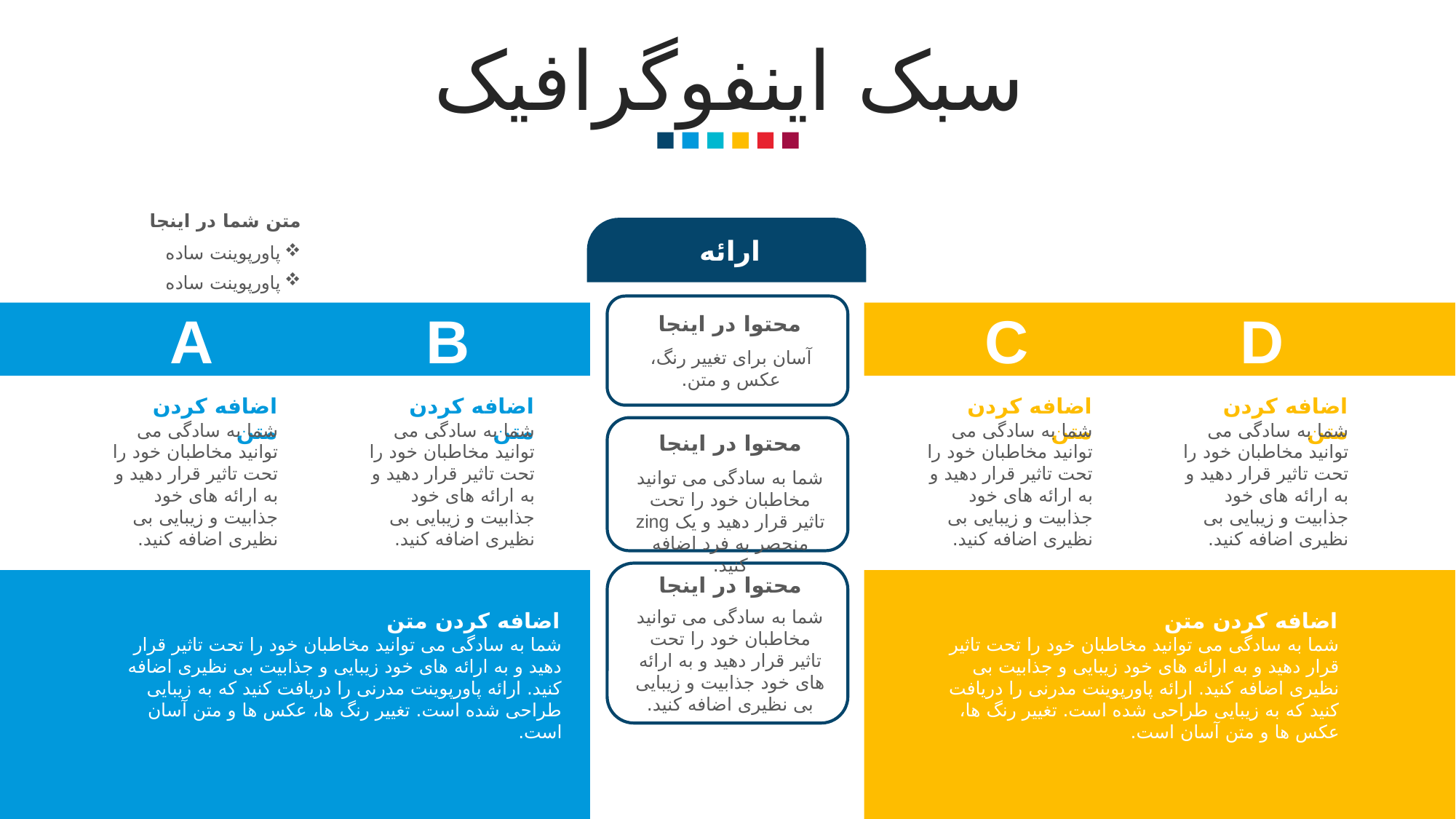

سبک اینفوگرافیک
متن شما در اینجا
پاورپوینت ساده
پاورپوینت ساده

ارائه

A
B
C
D

محتوا در اینجا
آسان برای تغییر رنگ، عکس و متن.
اضافه کردن متن
شما به سادگی می توانید مخاطبان خود را تحت تاثیر قرار دهید و به ارائه های خود جذابیت و زیبایی بی نظیری اضافه کنید.
اضافه کردن متن
شما به سادگی می توانید مخاطبان خود را تحت تاثیر قرار دهید و به ارائه های خود جذابیت و زیبایی بی نظیری اضافه کنید.
اضافه کردن متن
شما به سادگی می توانید مخاطبان خود را تحت تاثیر قرار دهید و به ارائه های خود جذابیت و زیبایی بی نظیری اضافه کنید.
اضافه کردن متن
شما به سادگی می توانید مخاطبان خود را تحت تاثیر قرار دهید و به ارائه های خود جذابیت و زیبایی بی نظیری اضافه کنید.

محتوا در اینجا
شما به سادگی می توانید مخاطبان خود را تحت تاثیر قرار دهید و یک zing منحصر به فرد اضافه کنید.

محتوا در اینجا
شما به سادگی می توانید مخاطبان خود را تحت تاثیر قرار دهید و به ارائه های خود جذابیت و زیبایی بی نظیری اضافه کنید.

اضافه کردن متن
شما به سادگی می توانید مخاطبان خود را تحت تاثیر قرار دهید و به ارائه های خود زیبایی و جذابیت بی نظیری اضافه کنید. ارائه پاورپوینت مدرنی را دریافت کنید که به زیبایی طراحی شده است. تغییر رنگ ها، عکس ها و متن آسان است.
اضافه کردن متن
شما به سادگی می توانید مخاطبان خود را تحت تاثیر قرار دهید و به ارائه های خود زیبایی و جذابیت بی نظیری اضافه کنید. ارائه پاورپوینت مدرنی را دریافت کنید که به زیبایی طراحی شده است. تغییر رنگ ها، عکس ها و متن آسان است.